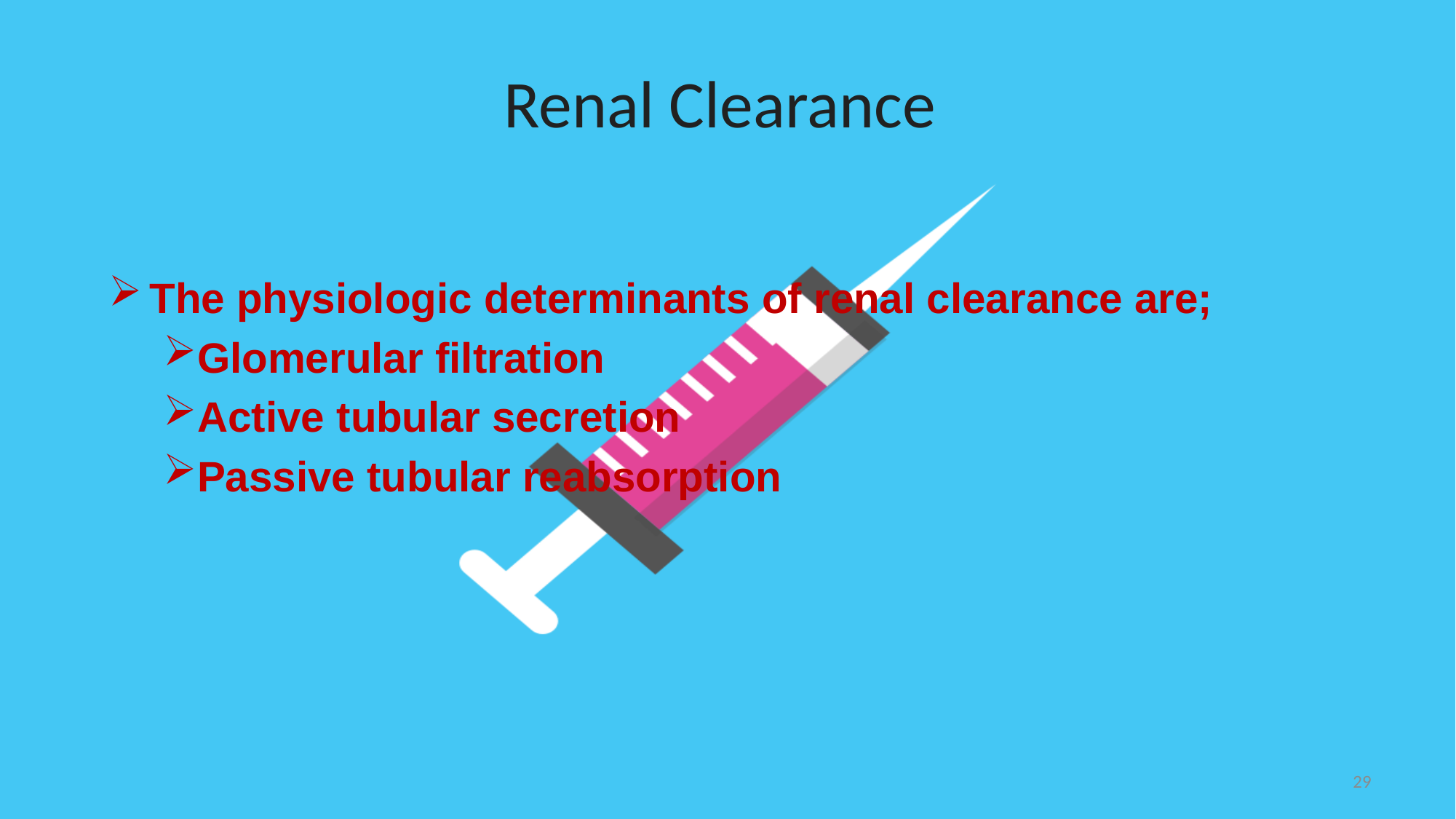

# Renal Clearance
The physiologic determinants of renal clearance are;
Glomerular filtration
Active tubular secretion
Passive tubular reabsorption
29